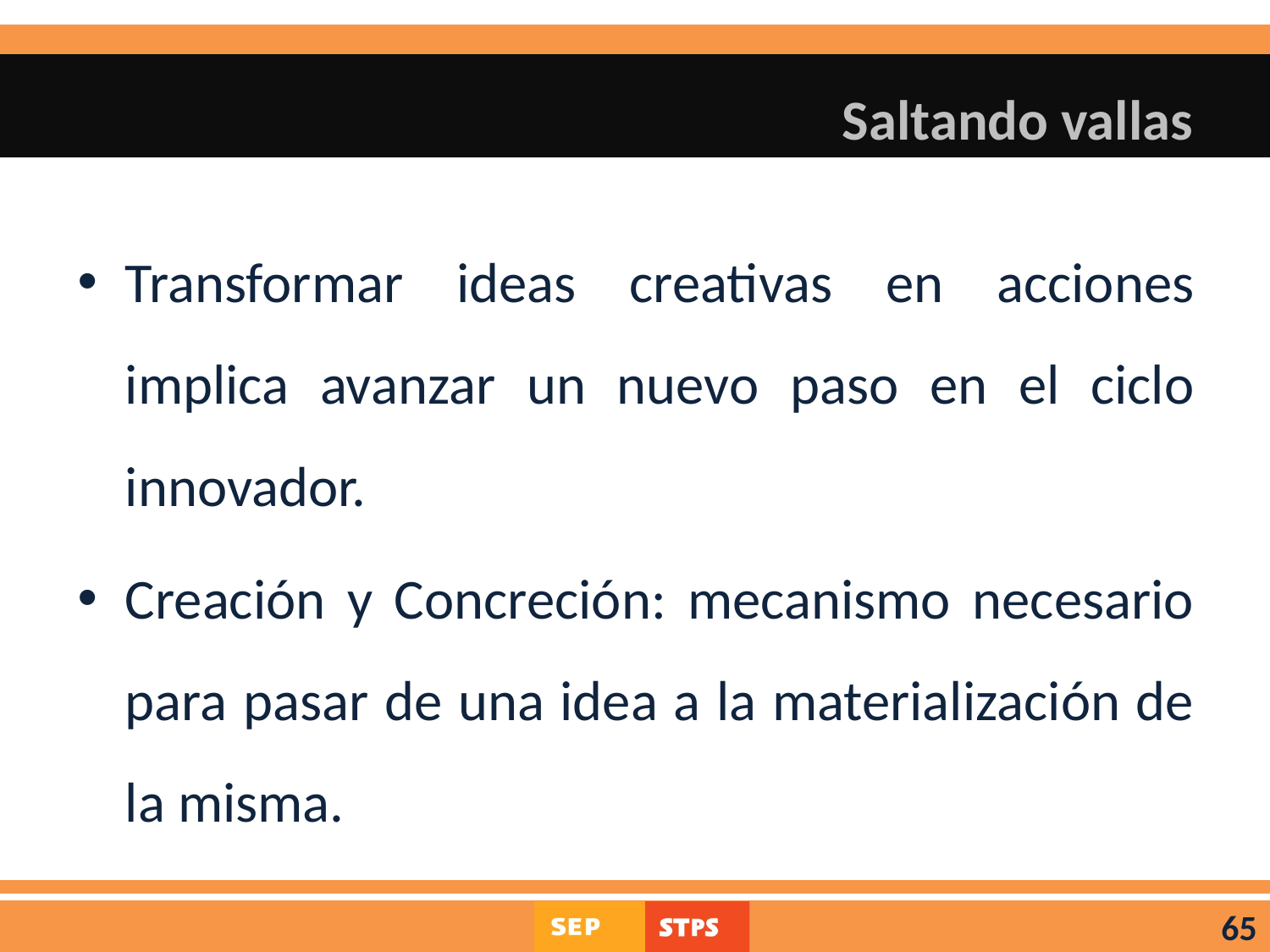

# Saltando vallas
Transformar ideas creativas en acciones implica avanzar un nuevo paso en el ciclo innovador.
Creación y Concreción: mecanismo necesario para pasar de una idea a la materialización de la misma.

65